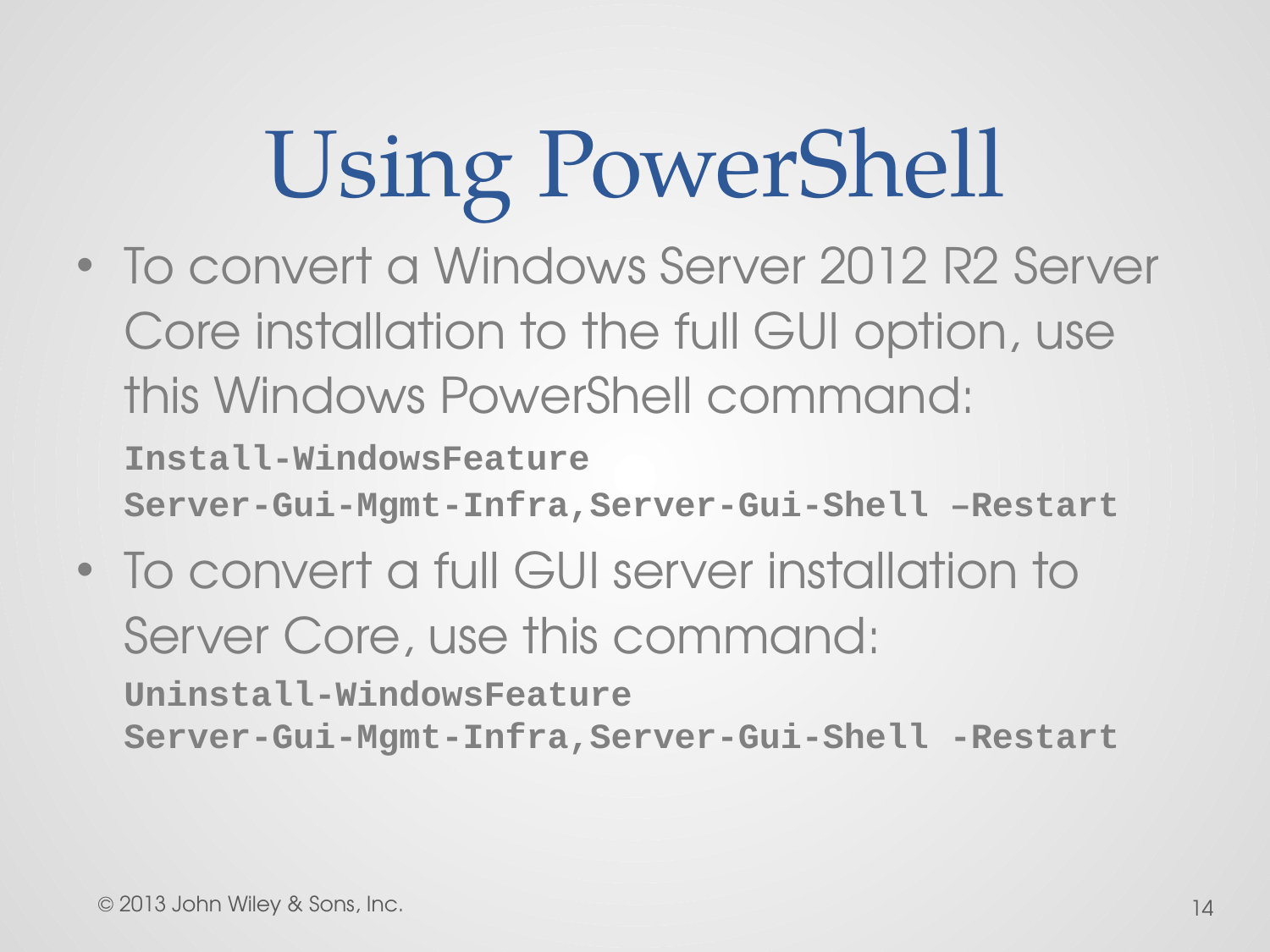

# Using PowerShell
To convert a Windows Server 2012 R2 Server Core installation to the full GUI option, use this Windows PowerShell command:
	Install-WindowsFeature
Server-Gui-Mgmt-Infra,Server-Gui-Shell –Restart
To convert a full GUI server installation to Server Core, use this command:
	Uninstall-WindowsFeature
Server-Gui-Mgmt-Infra,Server-Gui-Shell -Restart
© 2013 John Wiley & Sons, Inc.
14